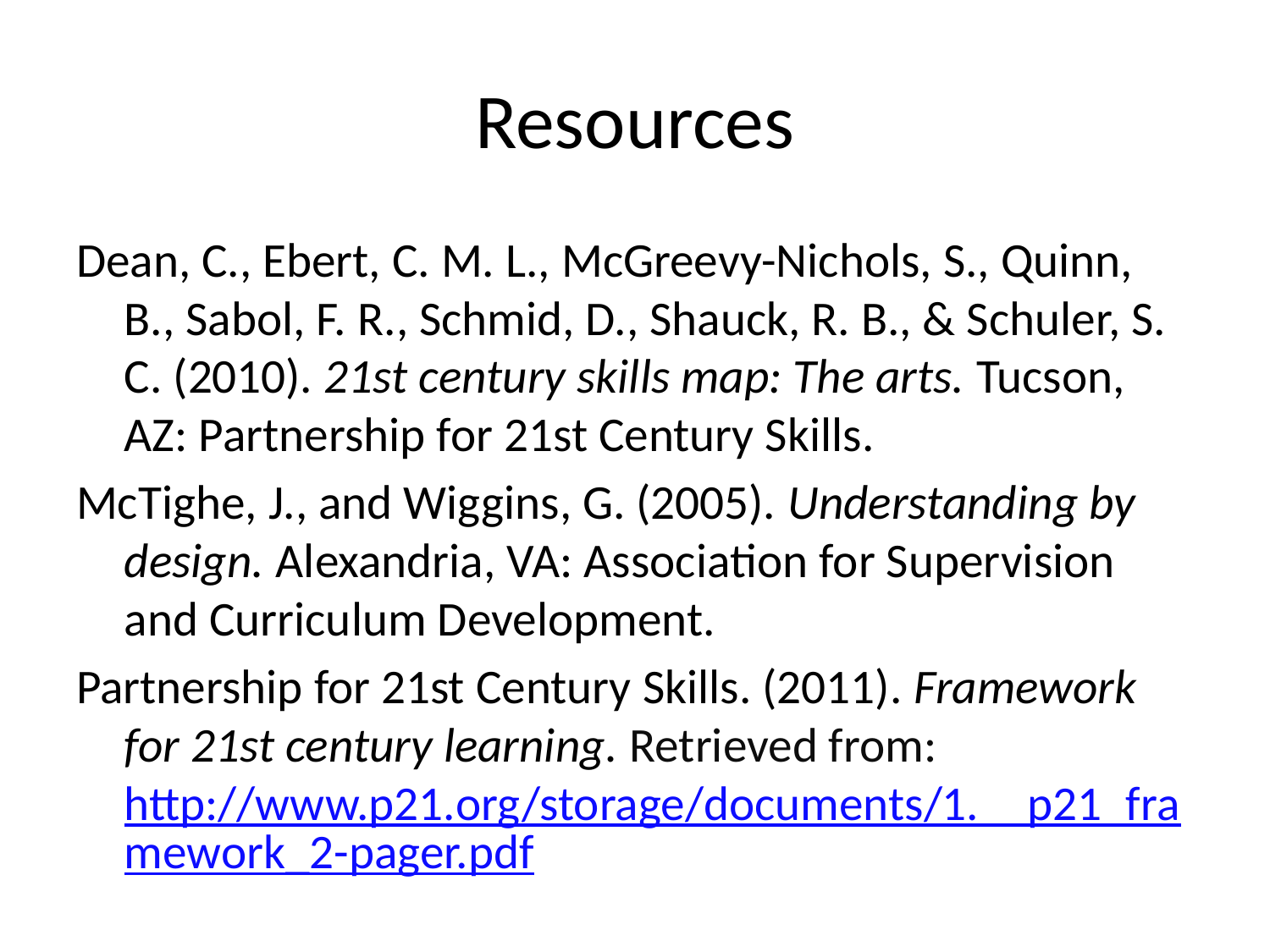

# Resources
Dean, C., Ebert, C. M. L., McGreevy-Nichols, S., Quinn, B., Sabol, F. R., Schmid, D., Shauck, R. B., & Schuler, S. C. (2010). 21st century skills map: The arts. Tucson, AZ: Partnership for 21st Century Skills.
McTighe, J., and Wiggins, G. (2005). Understanding by design. Alexandria, VA: Association for Supervision and Curriculum Development.
Partnership for 21st Century Skills. (2011). Framework for 21st century learning. Retrieved from: http://www.p21.org/storage/documents/1.__p21_framework_2-pager.pdf